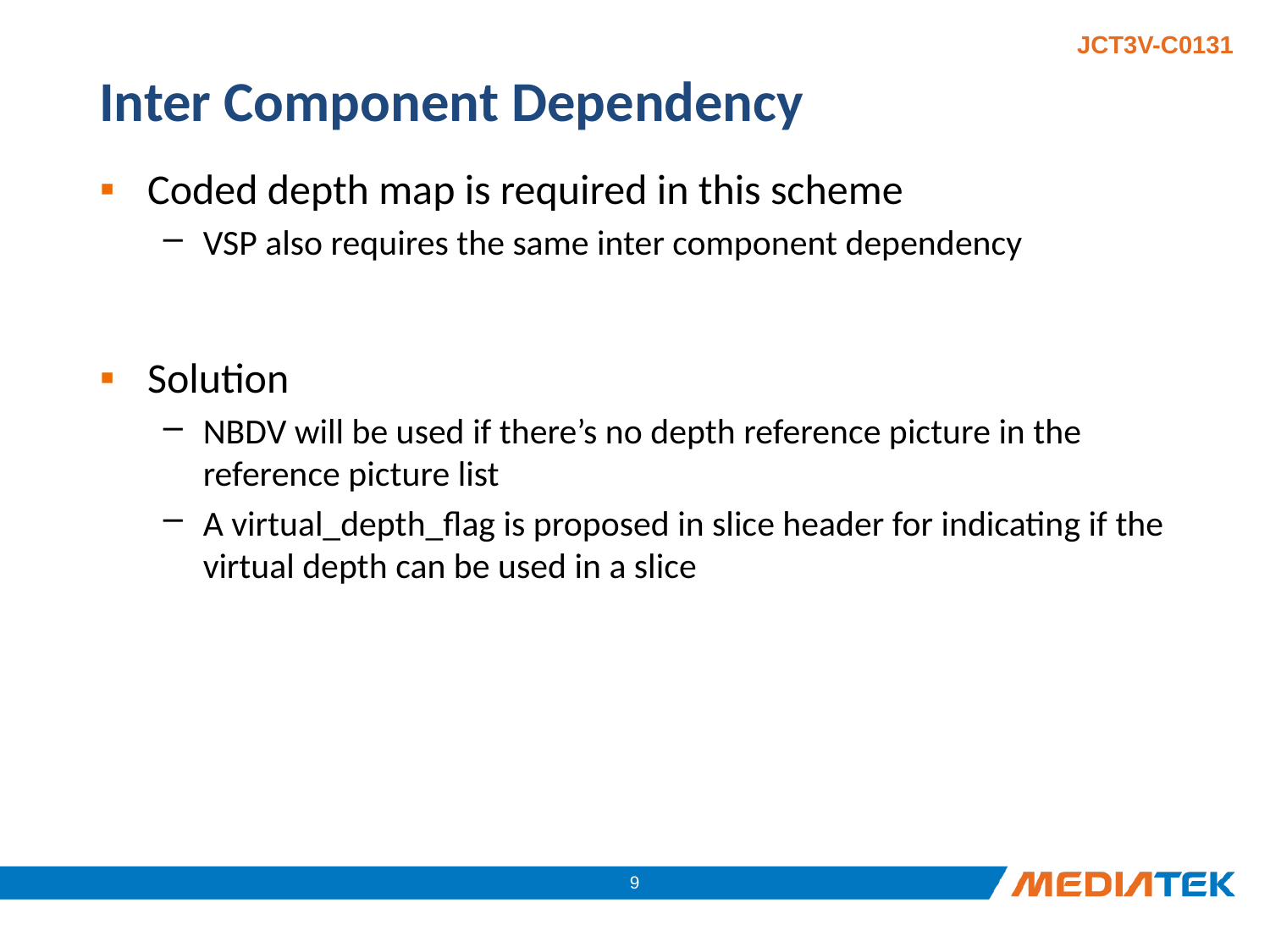

# Inter Component Dependency
Coded depth map is required in this scheme
VSP also requires the same inter component dependency

Solution
NBDV will be used if there’s no depth reference picture in the reference picture list
A virtual_depth_flag is proposed in slice header for indicating if the virtual depth can be used in a slice

9